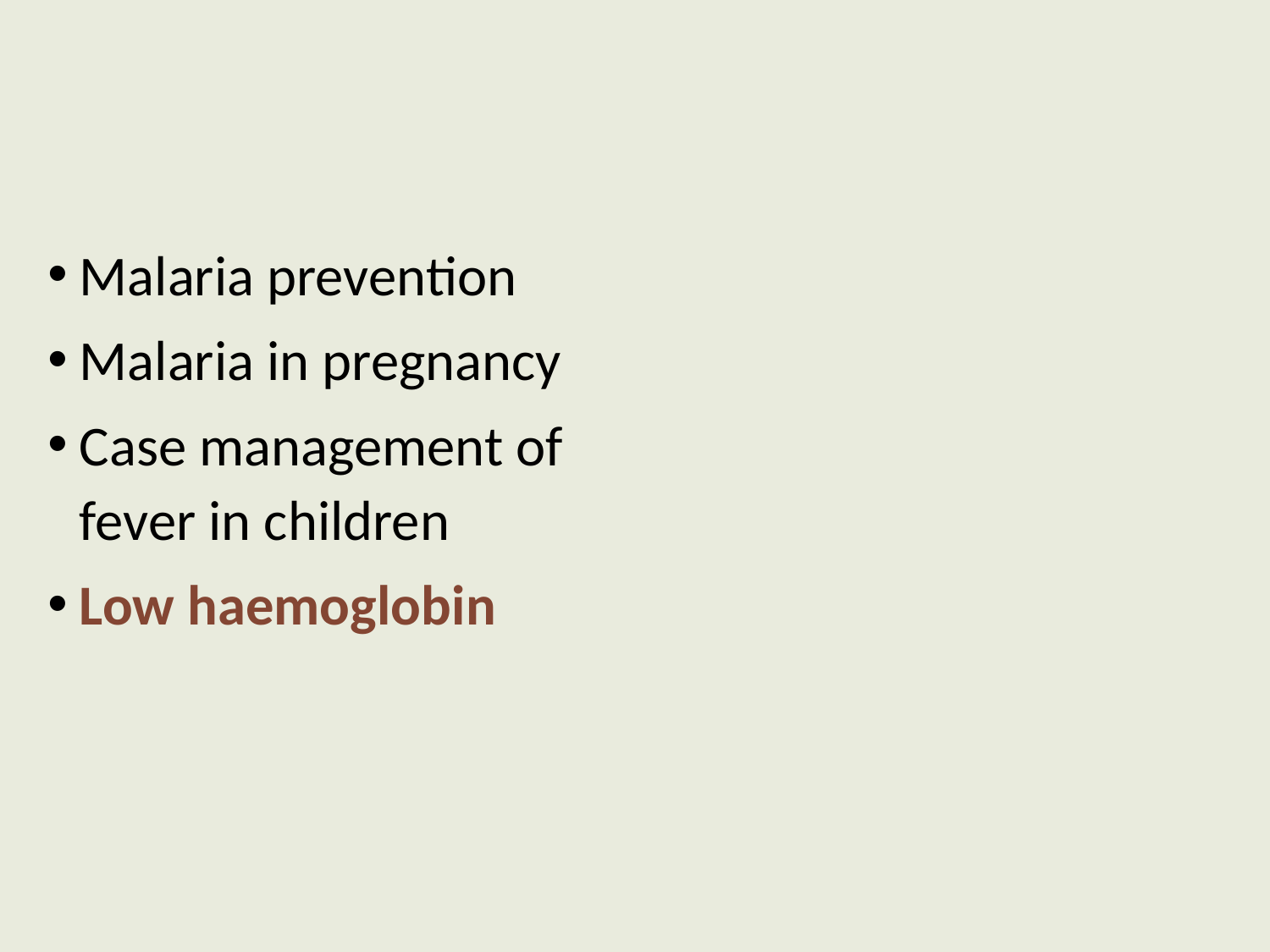

Malaria prevention
Malaria in pregnancy
Case management of fever in children
Low haemoglobin